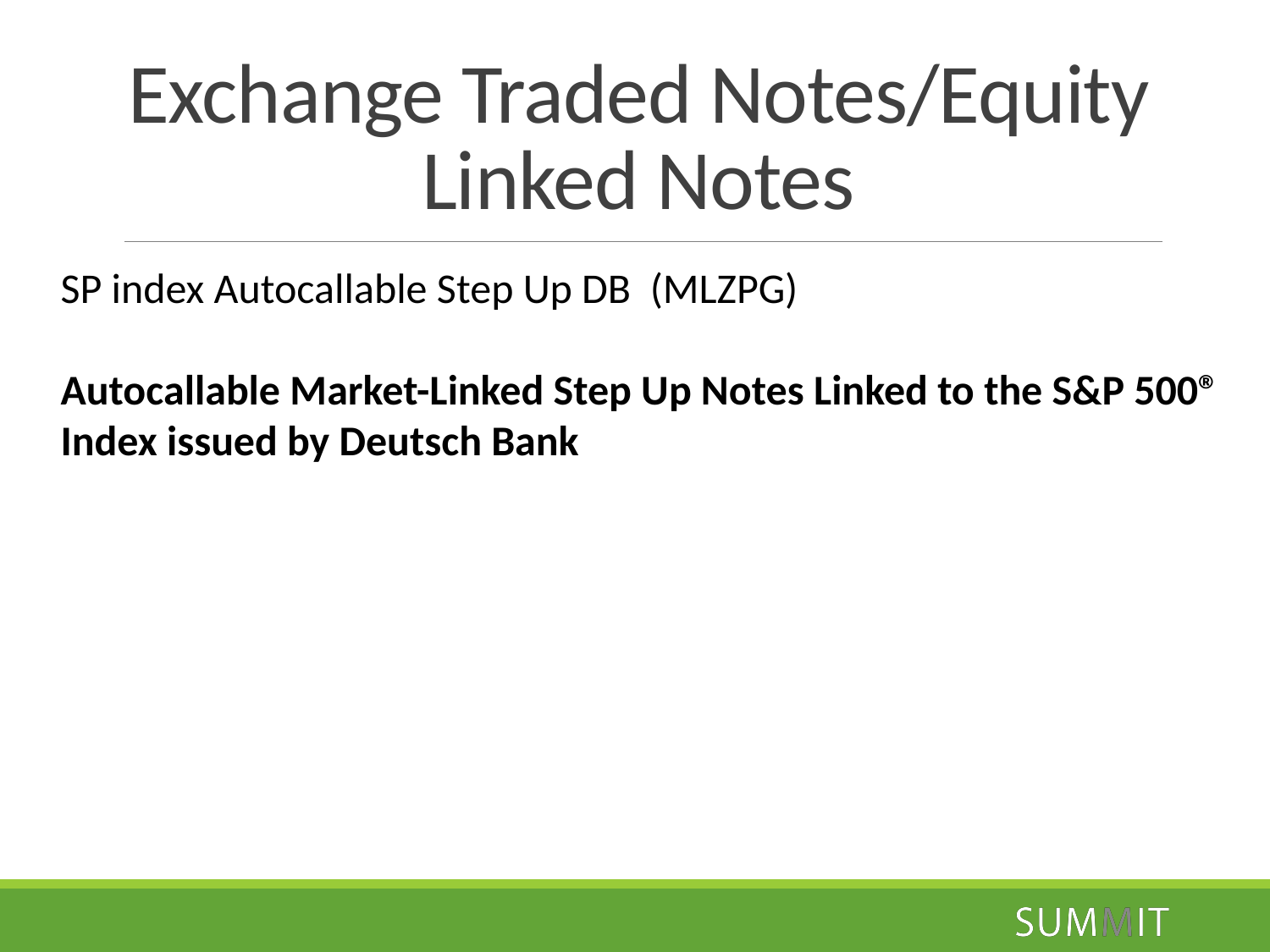

# Exchange Traded Notes/Equity Linked Notes
SP index Autocallable Step Up DB  (MLZPG)

Autocallable Market-Linked Step Up Notes Linked to the S&P 500® Index issued by Deutsch Bank